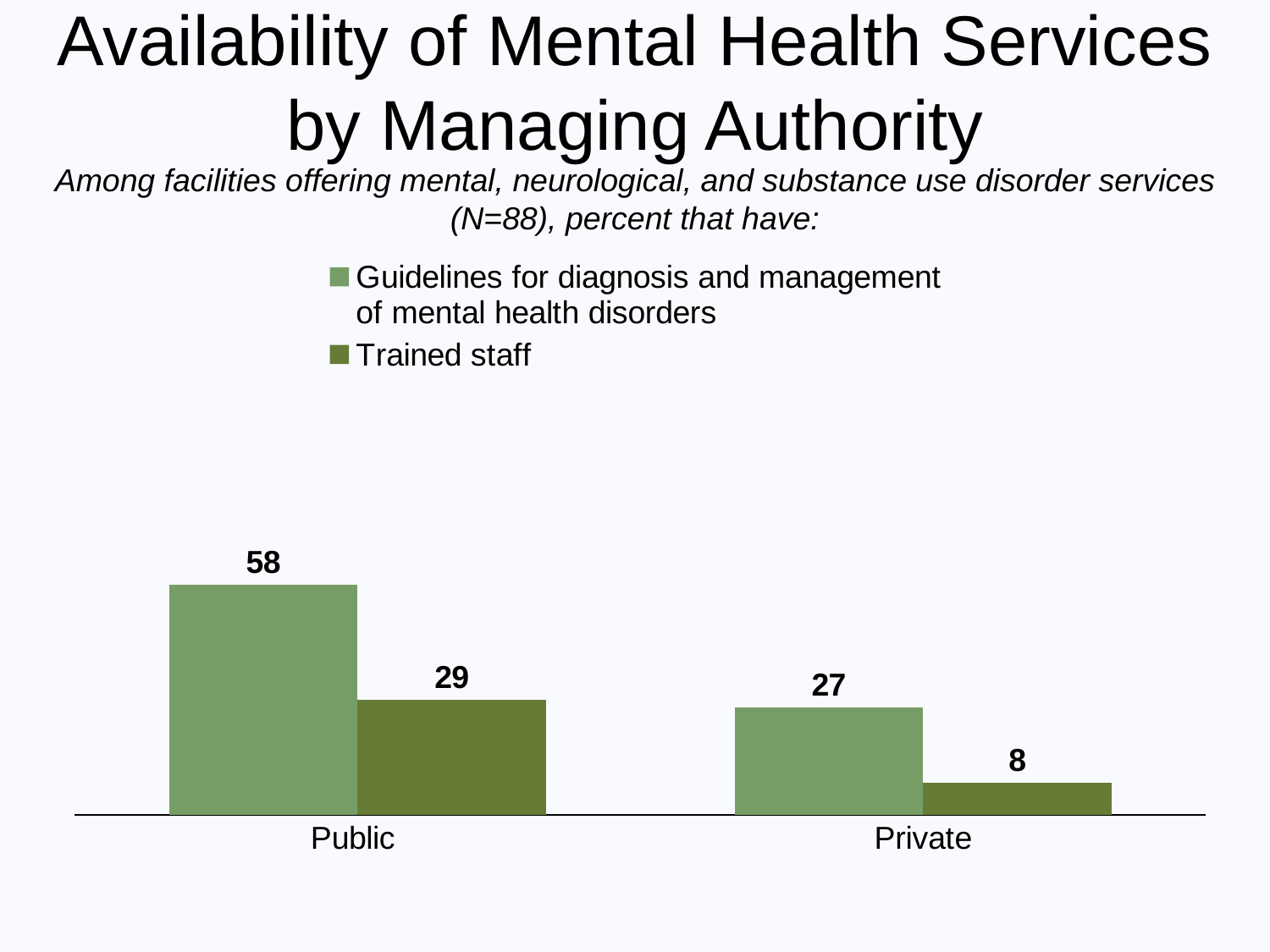

# Availability of Mental Health Services by Managing Authority
Among facilities offering mental, neurological, and substance use disorder services (N=88), percent that have:

### Chart

| Category | Guidelines for diagnosis and management
of mental health disorders | Trained staff |
|---|---|---|
| Public  | 58.0 | 29.0 |
| Private | 27.0 | 8.0 |